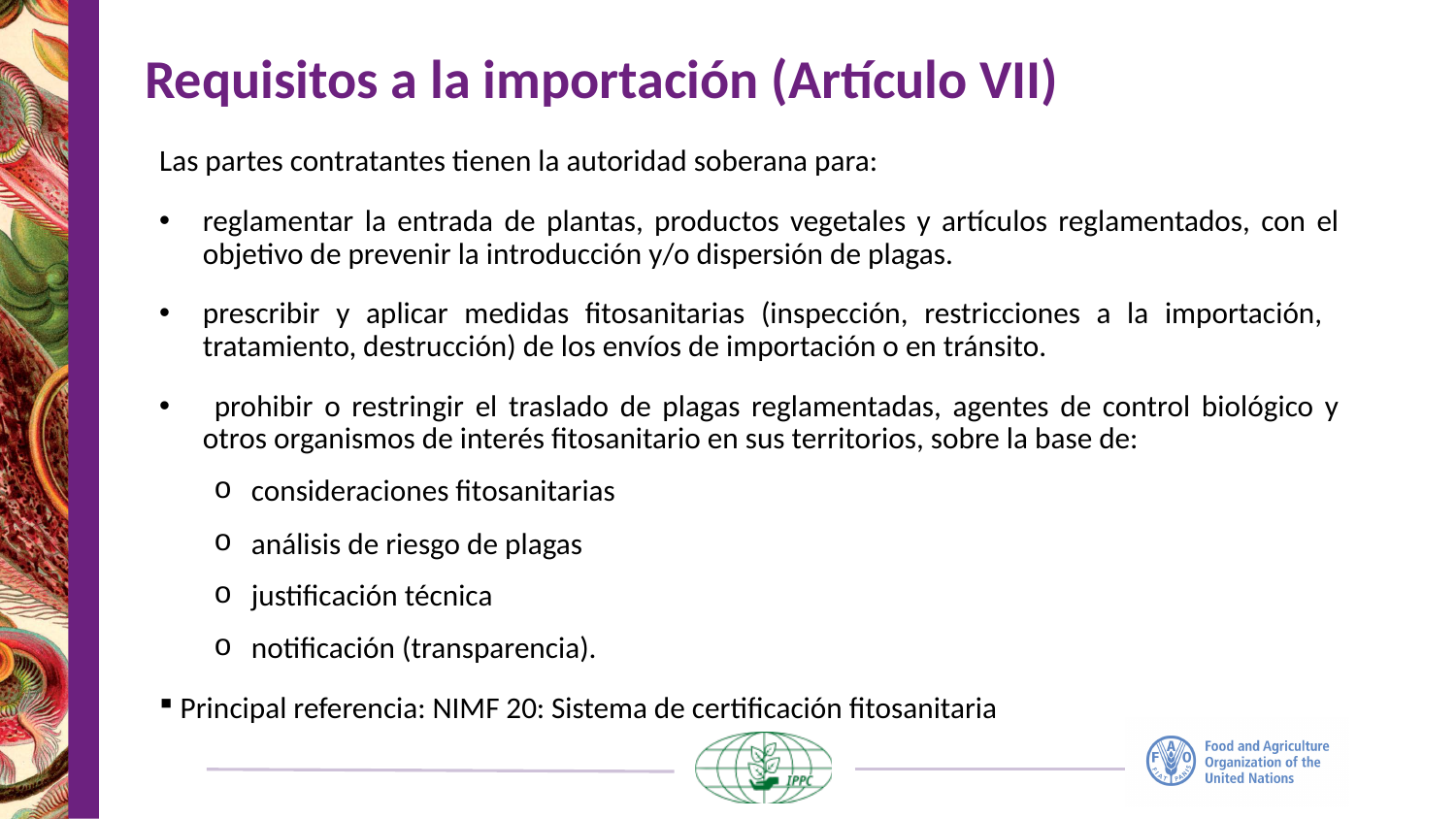

# Requisitos a la importación (Artículo VII)
Las partes contratantes tienen la autoridad soberana para:
reglamentar la entrada de plantas, productos vegetales y artículos reglamentados, con el objetivo de prevenir la introducción y/o dispersión de plagas.
prescribir y aplicar medidas fitosanitarias (inspección, restricciones a la importación,  tratamiento, destrucción) de los envíos de importación o en tránsito.
 prohibir o restringir el traslado de plagas reglamentadas, agentes de control biológico y otros organismos de interés fitosanitario en sus territorios, sobre la base de:
consideraciones fitosanitarias
análisis de riesgo de plagas
justificación técnica
notificación (transparencia).
 Principal referencia: NIMF 20: Sistema de certificación fitosanitaria